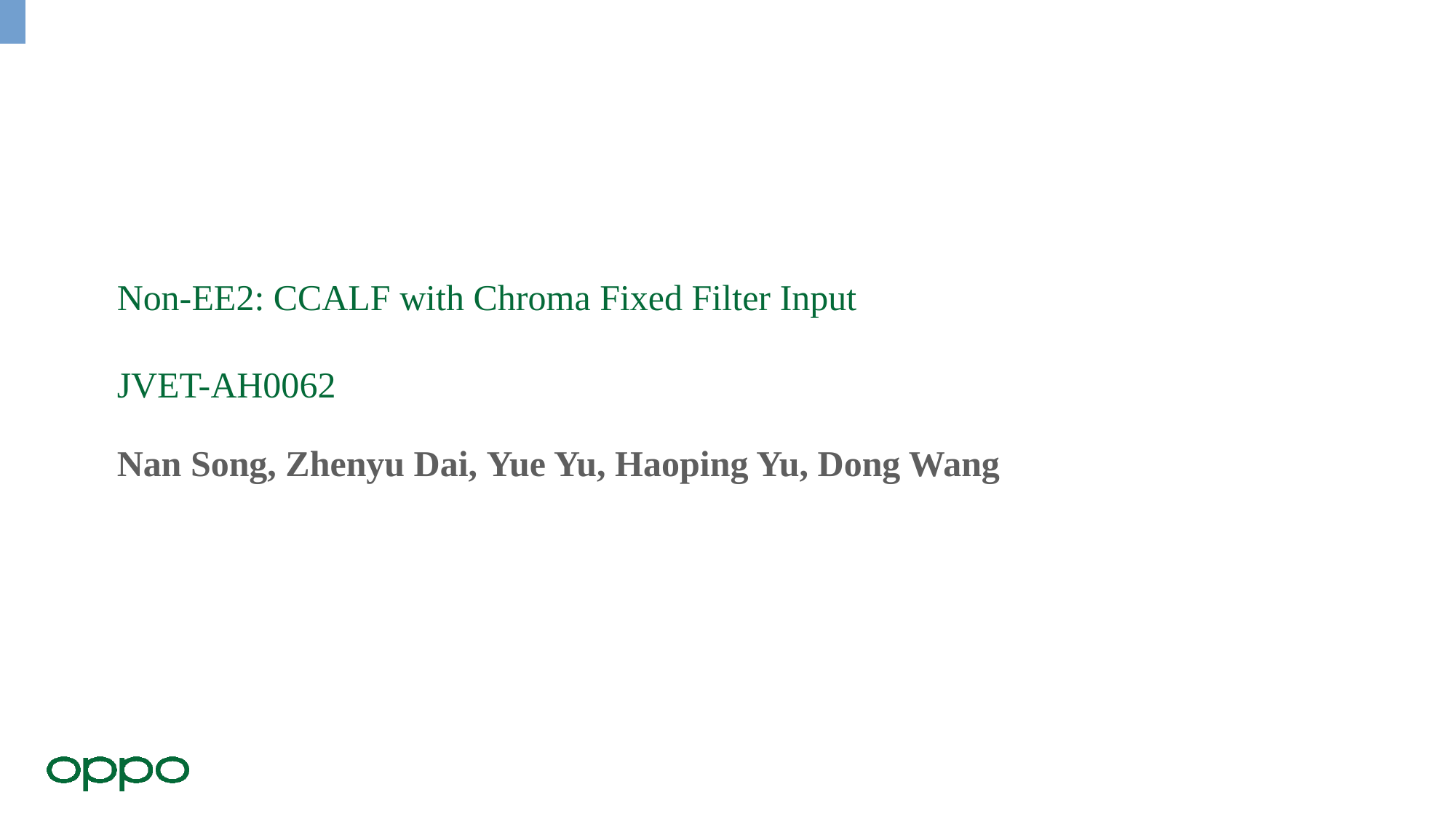

# Non-EE2: CCALF with Chroma Fixed Filter Input JVET-AH0062
Nan Song, Zhenyu Dai, Yue Yu, Haoping Yu, Dong Wang